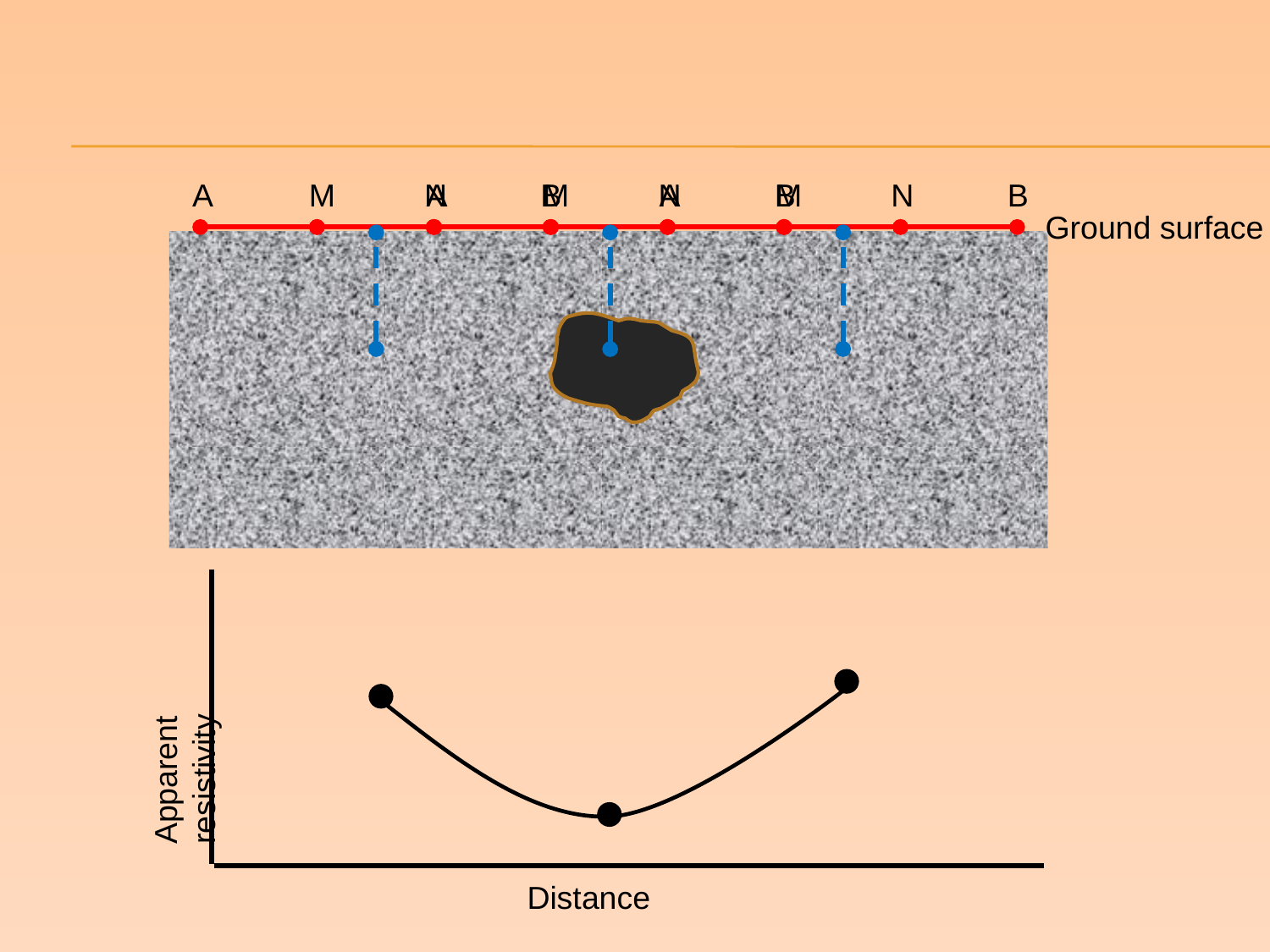

A
M
N
B
A
M
N
B
A
M
N
B
Ground surface

Apparent resistivity

Distance